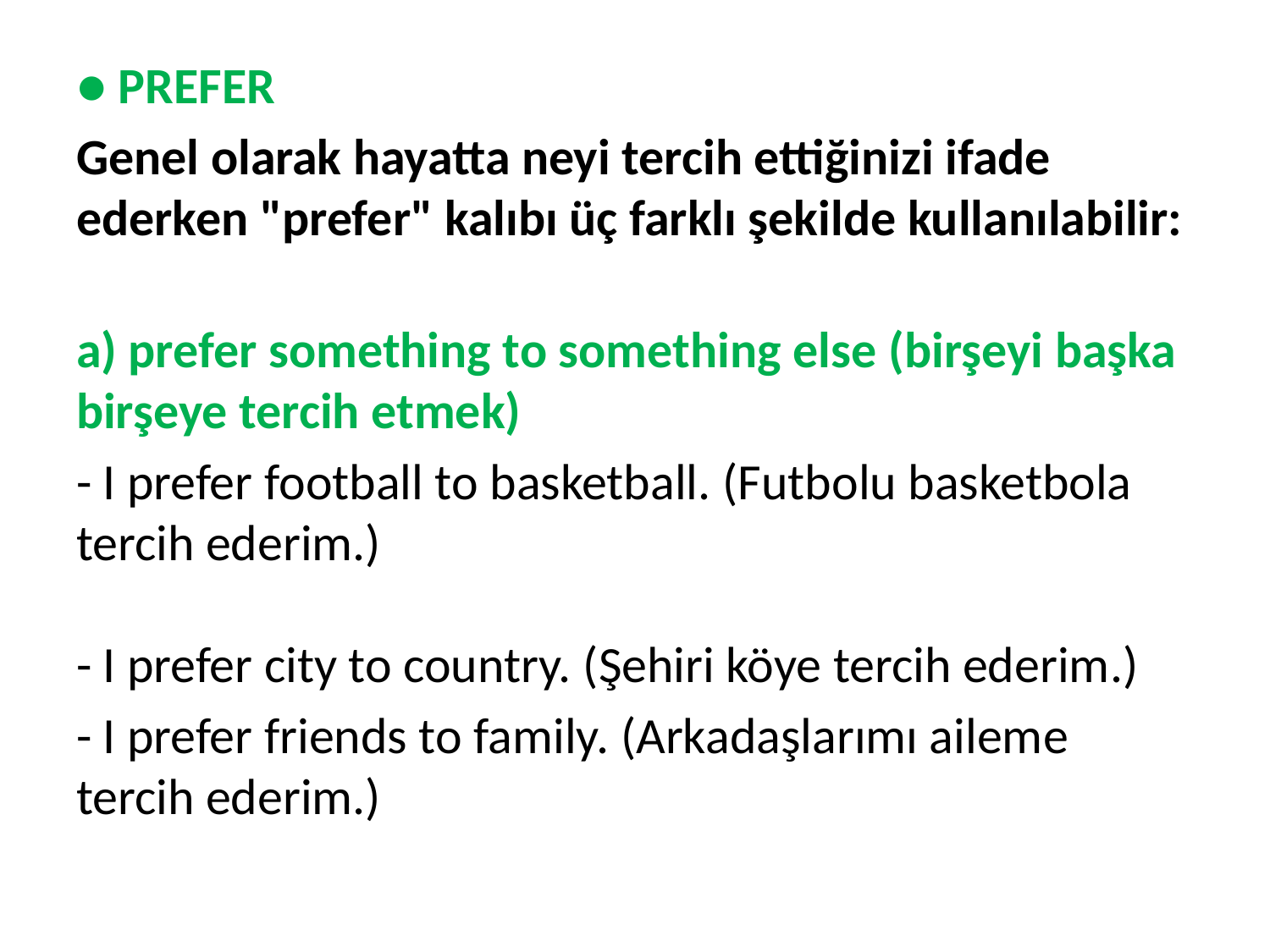

● PREFER
Genel olarak hayatta neyi tercih ettiğinizi ifade ederken "prefer" kalıbı üç farklı şekilde kullanılabilir:
a) prefer something to something else (birşeyi başka birşeye tercih etmek)
- I prefer football to basketball. (Futbolu basketbola tercih ederim.)
- I prefer city to country. (Şehiri köye tercih ederim.)
- I prefer friends to family. (Arkadaşlarımı aileme tercih ederim.)